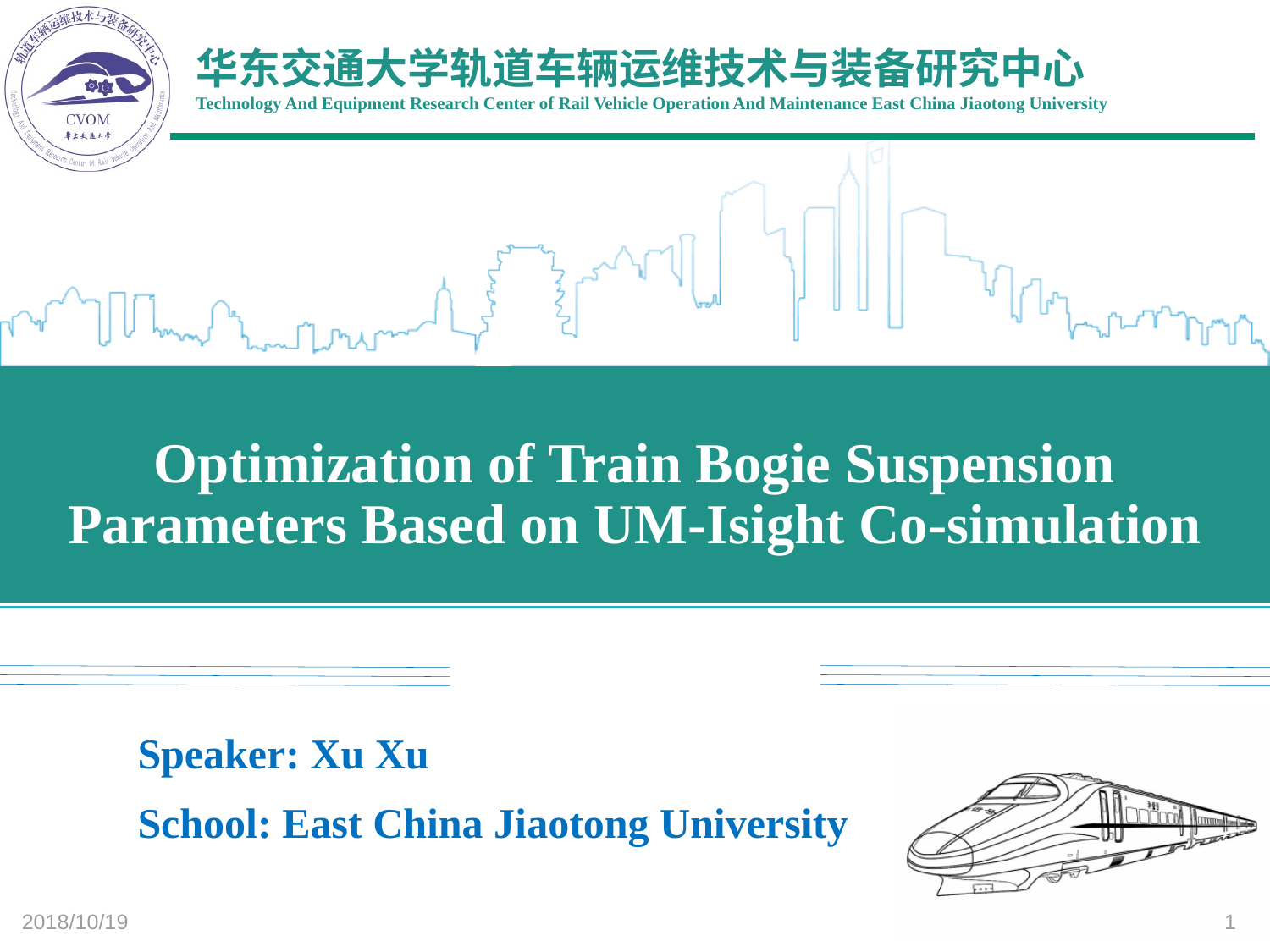

# Optimization of Train Bogie Suspension Parameters Based on UM-Isight Co-simulation
Speaker: Xu Xu
School: East China Jiaotong University
2018/10/19
1